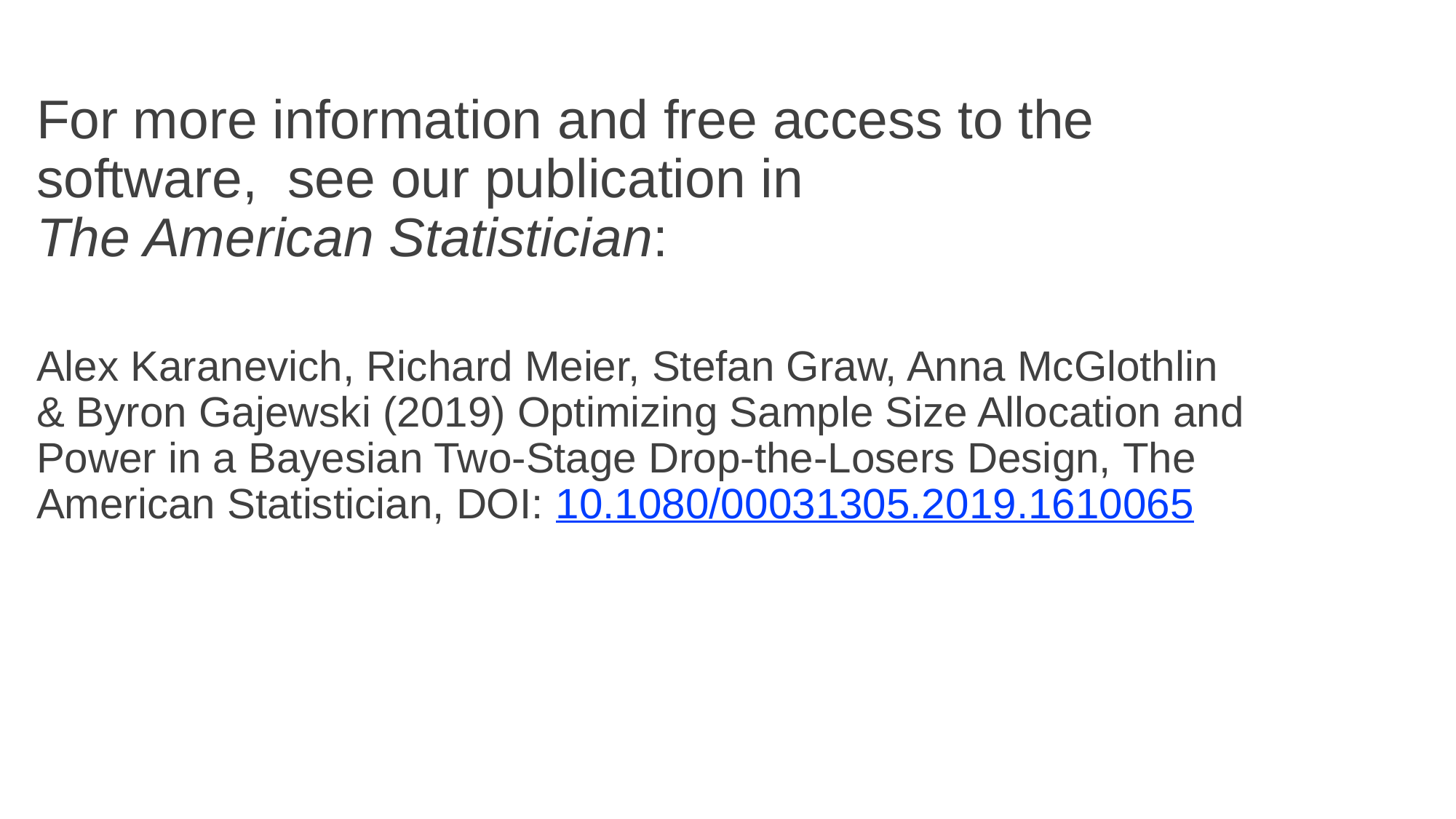

For more information and free access to the software,  see our publication in
The American Statistician:

Alex Karanevich, Richard Meier, Stefan Graw, Anna McGlothlin & Byron Gajewski (2019) Optimizing Sample Size Allocation and Power in a Bayesian Two-Stage Drop-the-Losers Design, The American Statistician, DOI: 10.1080/00031305.2019.1610065